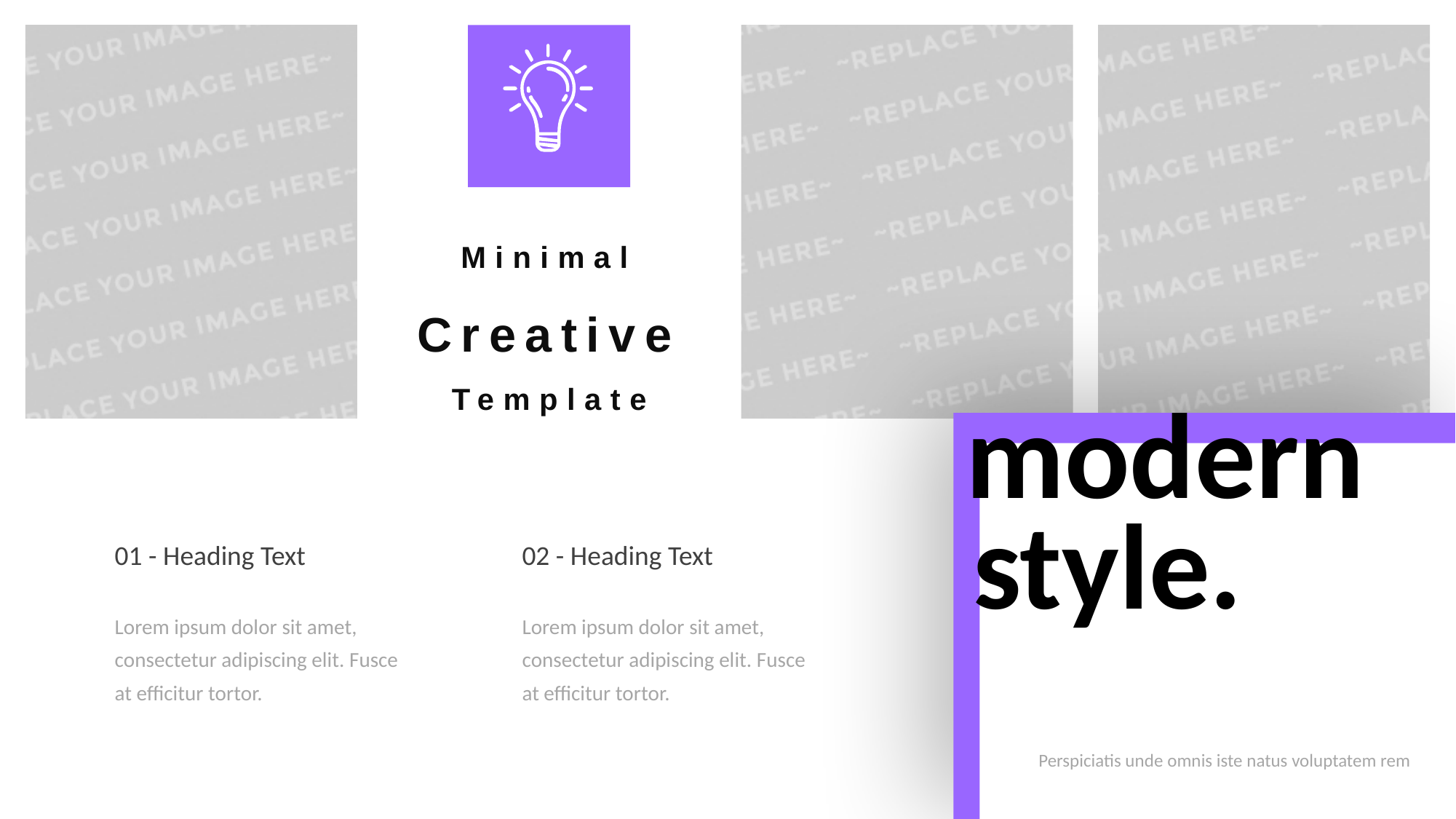

Minimal
Creative
Template
modern

style.
01 - Heading Text
02 - Heading Text
Lorem ipsum dolor sit amet, consectetur adipiscing elit. Fusce at efficitur tortor.
Lorem ipsum dolor sit amet, consectetur adipiscing elit. Fusce at efficitur tortor.
Perspiciatis unde omnis iste natus voluptatem rem